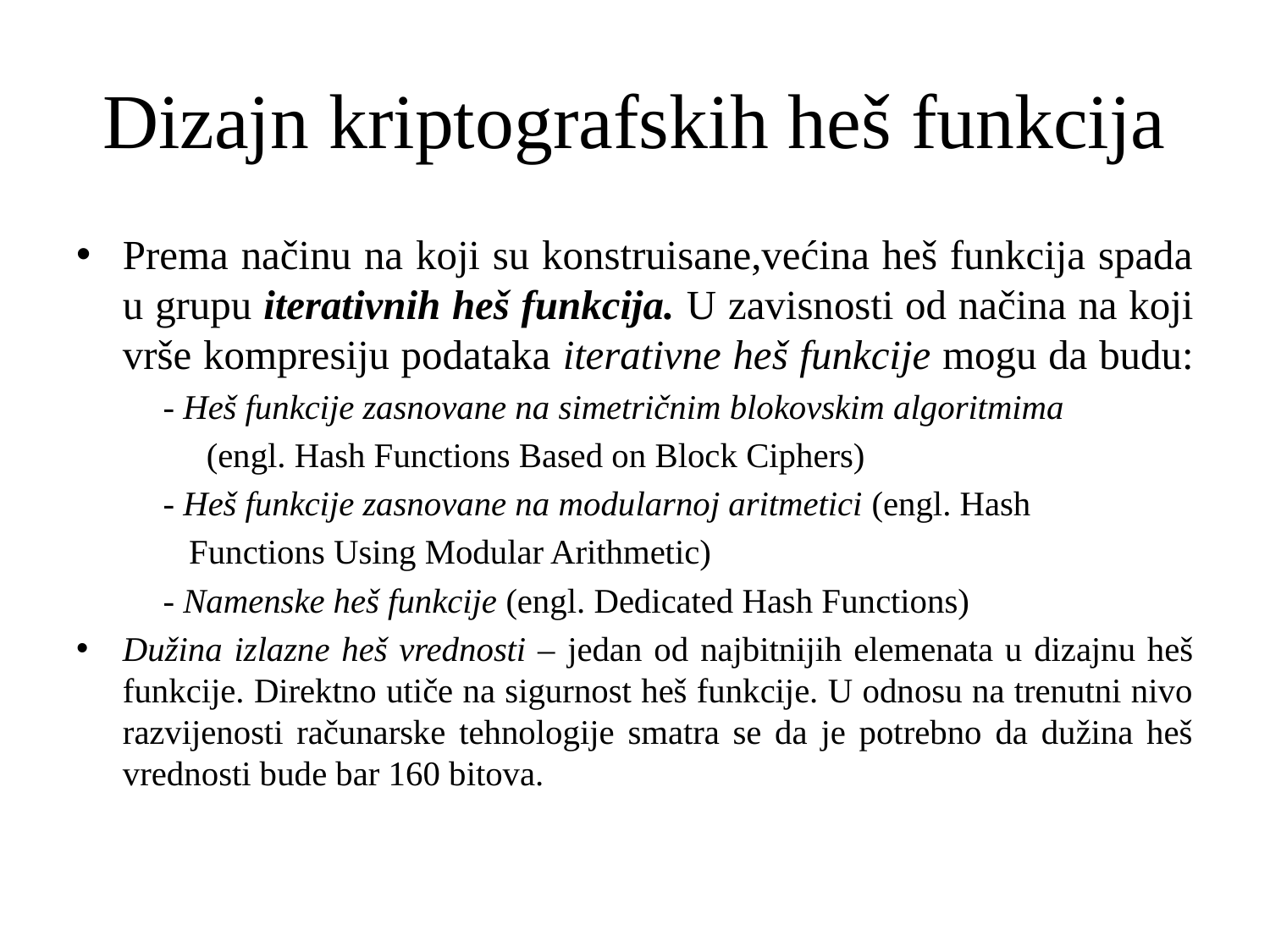

# Dizajn kriptografskih heš funkcija
Prema načinu na koji su konstruisane,većina heš funkcija spada u grupu iterativnih heš funkcija. U zavisnosti od načina na koji vrše kompresiju podataka iterativne heš funkcije mogu da budu:
          - Heš funkcije zasnovane na simetričnim blokovskim algoritmima
               (engl. Hash Functions Based on Block Ciphers)
          - Heš funkcije zasnovane na modularnoj aritmetici (engl. Hash
             Functions Using Modular Arithmetic)
          - Namenske heš funkcije (engl. Dedicated Hash Functions)
Dužina izlazne heš vrednosti – jedan od najbitnijih elemenata u dizajnu heš funkcije. Direktno utiče na sigurnost heš funkcije. U odnosu na trenutni nivo razvijenosti računarske tehnologije smatra se da je potrebno da dužina heš vrednosti bude bar 160 bitova.